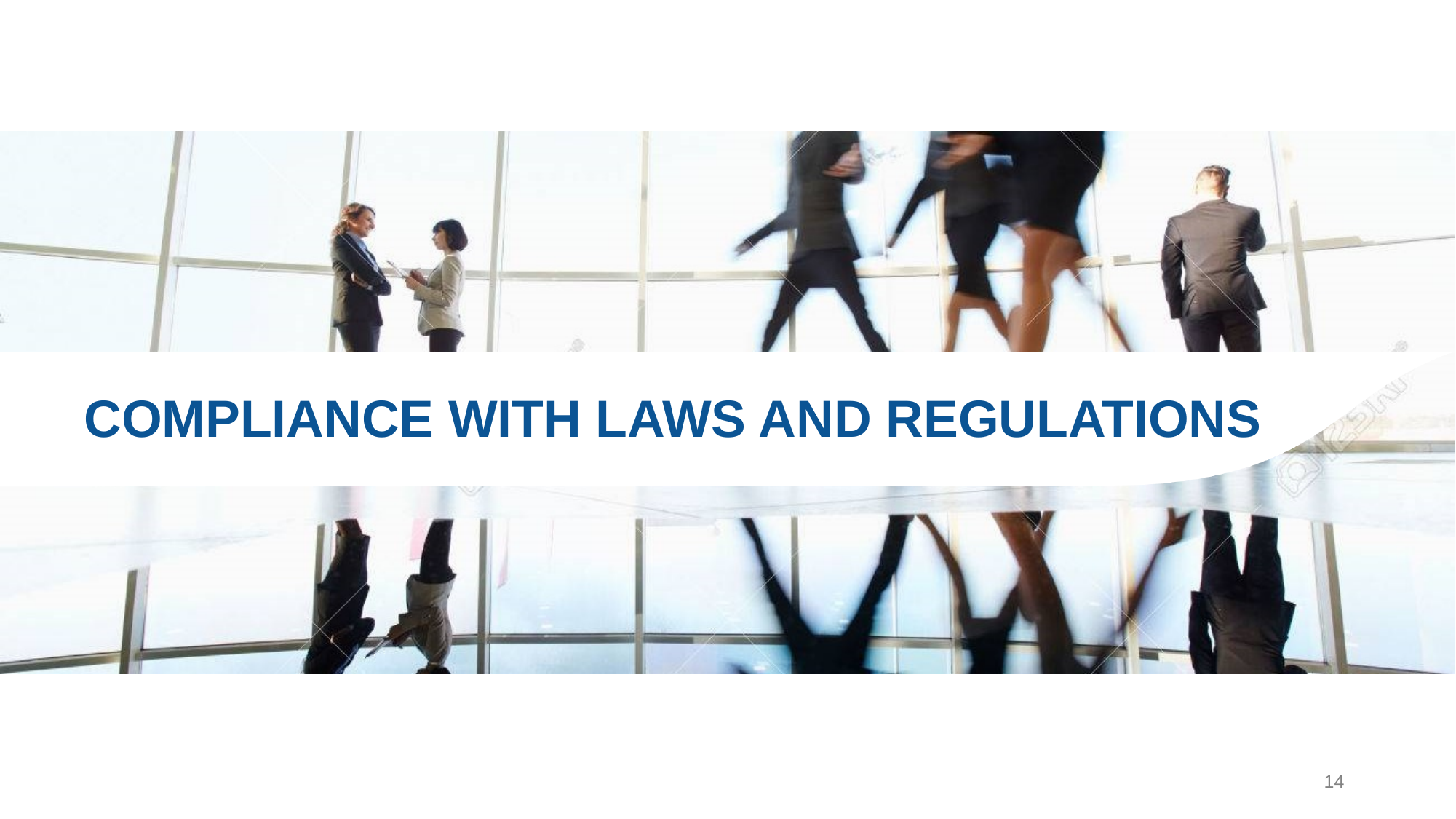

# COMPLIANCE WITH LAWS AND REGULATIONS
14